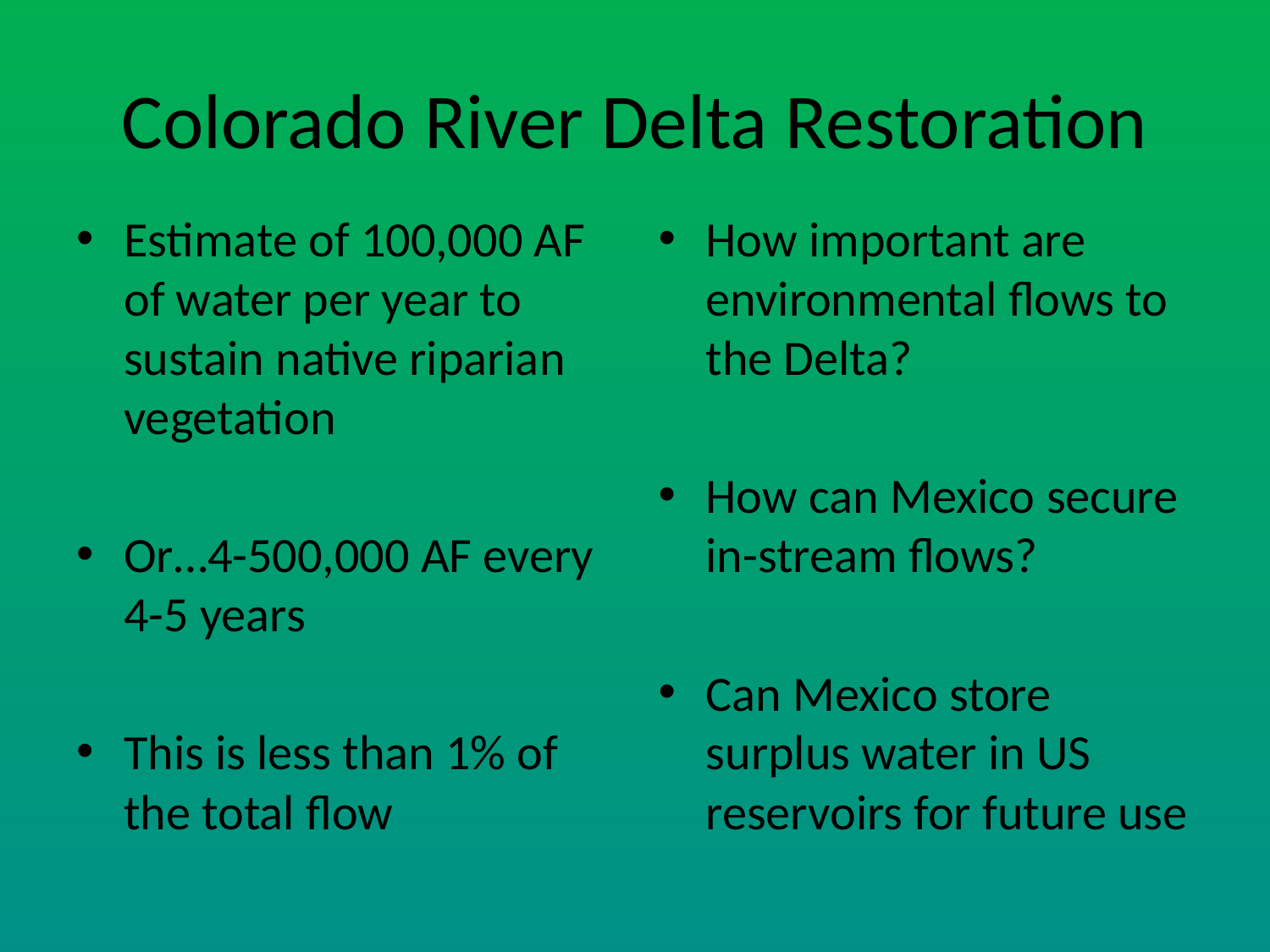

# Colorado River Delta Restoration
Estimate of 100,000 AF of water per year to sustain native riparian vegetation

Or…4-500,000 AF every 4-5 years

This is less than 1% of the total flow

How important are environmental flows to the Delta?

How can Mexico secure in-stream flows?

Can Mexico store surplus water in US reservoirs for future use